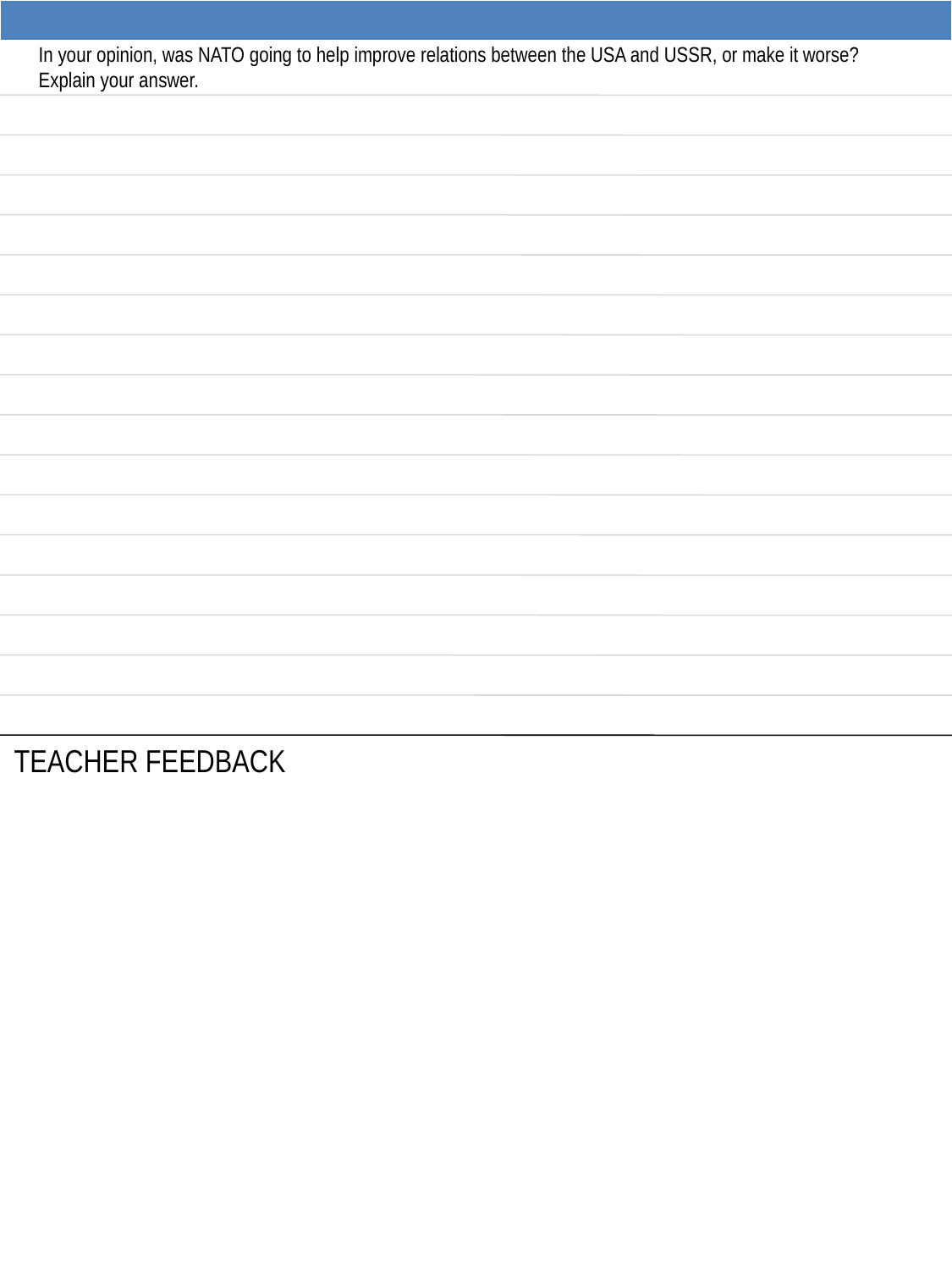

|  |
| --- |
In your opinion, was NATO going to help improve relations between the USA and USSR, or make it worse?  Explain your answer.

TEACHER FEEDBACK